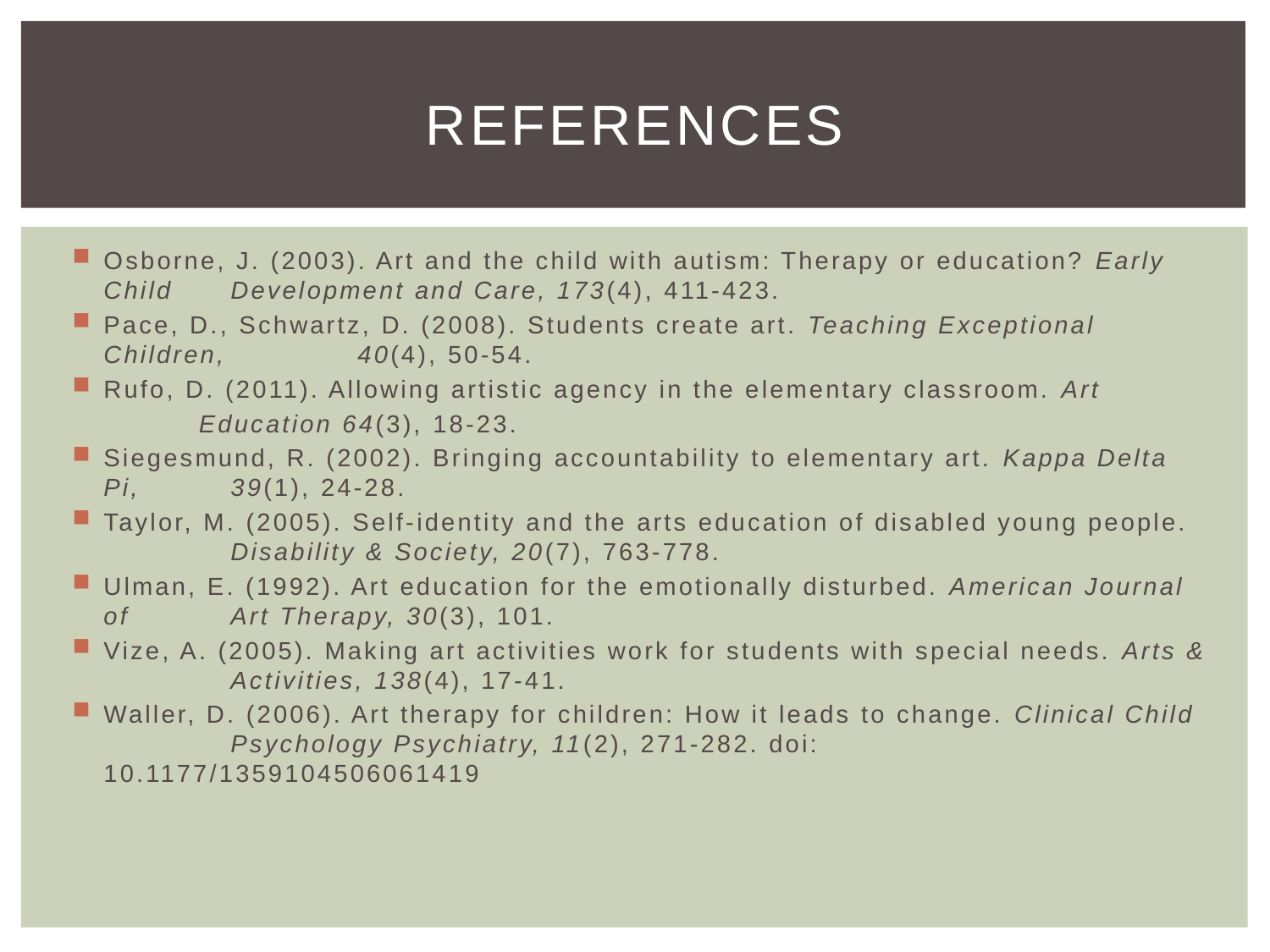

# references
Osborne, J. (2003). Art and the child with autism: Therapy or education? Early Child 	Development and Care, 173(4), 411-423.
Pace, D., Schwartz, D. (2008). Students create art. Teaching Exceptional Children, 	40(4), 50-54.
Rufo, D. (2011). Allowing artistic agency in the elementary classroom. Art
	Education 64(3), 18-23.
Siegesmund, R. (2002). Bringing accountability to elementary art. Kappa Delta Pi, 	39(1), 24-28.
Taylor, M. (2005). Self-identity and the arts education of disabled young people. 	Disability & Society, 20(7), 763-778.
Ulman, E. (1992). Art education for the emotionally disturbed. American Journal of 	Art Therapy, 30(3), 101.
Vize, A. (2005). Making art activities work for students with special needs. Arts & 	Activities, 138(4), 17-41.
Waller, D. (2006). Art therapy for children: How it leads to change. Clinical Child 	Psychology Psychiatry, 11(2), 271-282. doi: 10.1177/1359104506061419